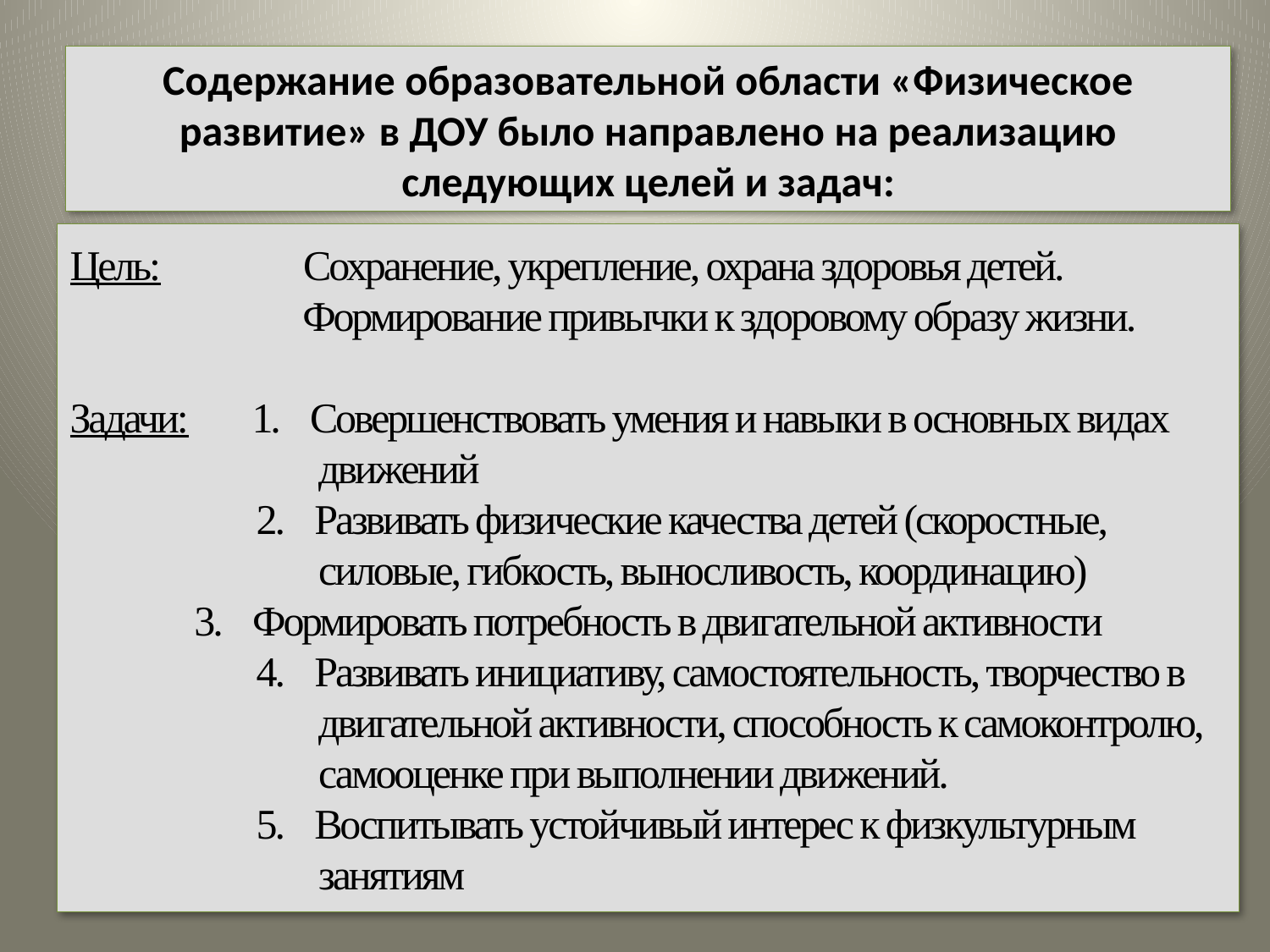

Содержание образовательной области «Физическое развитие» в ДОУ было направлено на реализацию следующих целей и задач:
Цель:                  Сохранение, укрепление, охрана здоровья детей.
                             Формирование привычки к здоровому образу жизни.

Задачи:        1.    Совершенствовать умения и навыки в основных видах   движений
2.    Развивать физические качества детей (скоростные, силовые, гибкость, выносливость, координацию)
3.    Формировать потребность в двигательной активности
4.    Развивать инициативу, самостоятельность, творчество в двигательной активности, способность к самоконтролю, самооценке при выполнении движений.
5.    Воспитывать устойчивый интерес к физкультурным занятиям